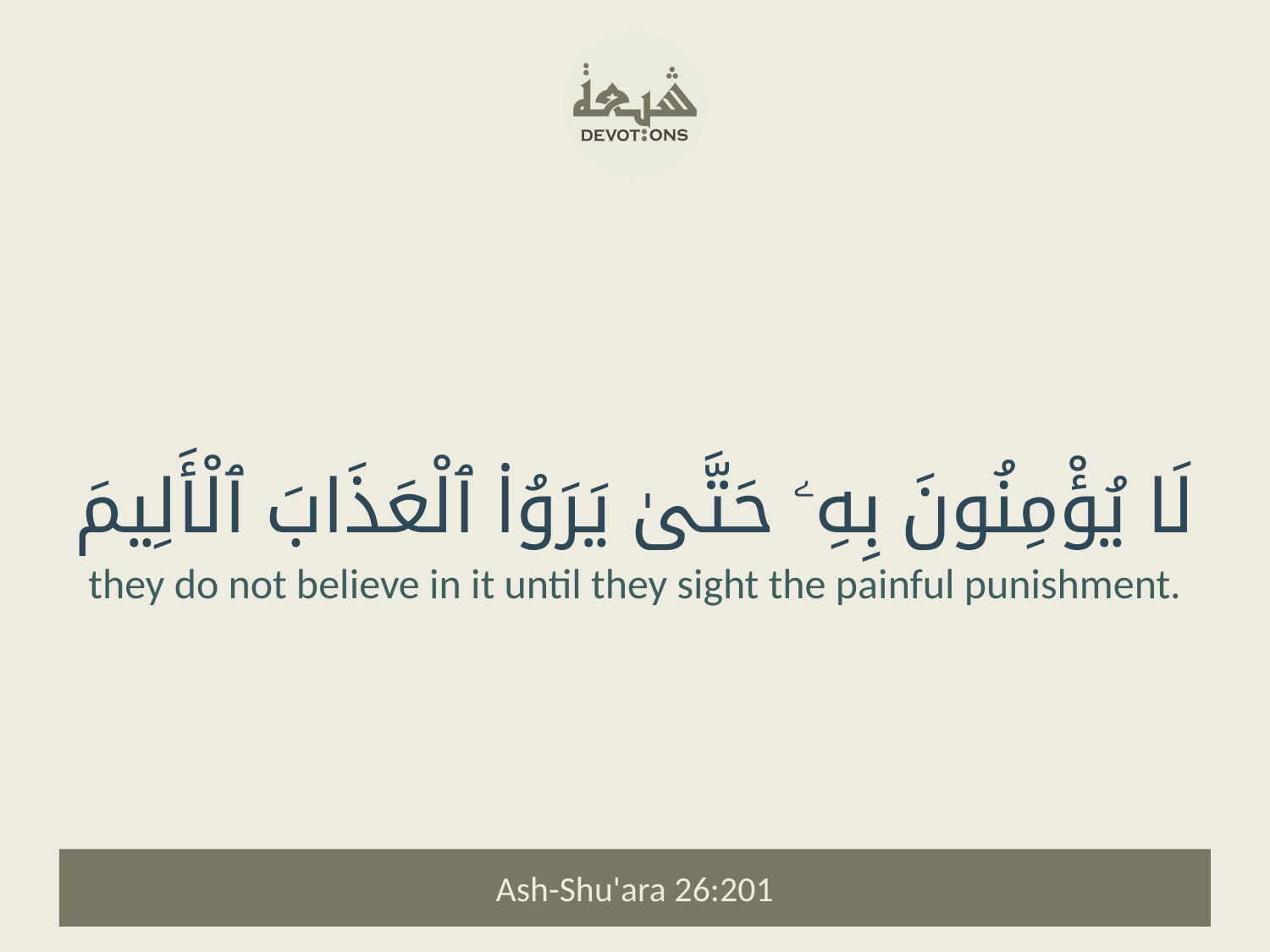

لَا يُؤْمِنُونَ بِهِۦ حَتَّىٰ يَرَوُا۟ ٱلْعَذَابَ ٱلْأَلِيمَ
they do not believe in it until they sight the painful punishment.
Ash-Shu'ara 26:201